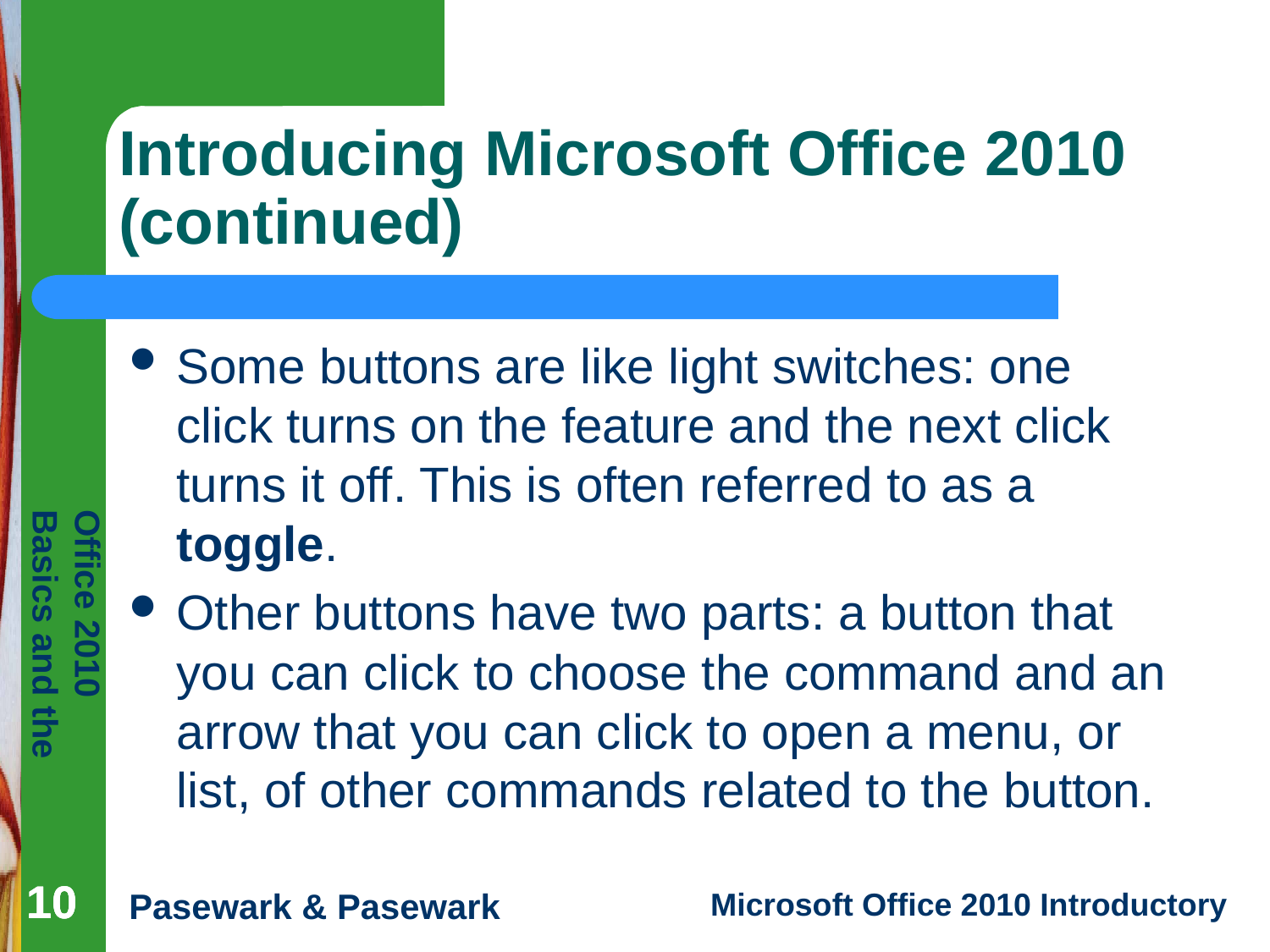

# Introducing Microsoft Office 2010 (continued)
Some buttons are like light switches: one click turns on the feature and the next click turns it off. This is often referred to as a toggle.
Other buttons have two parts: a button that you can click to choose the command and an arrow that you can click to open a menu, or list, of other commands related to the button.
10
10
10